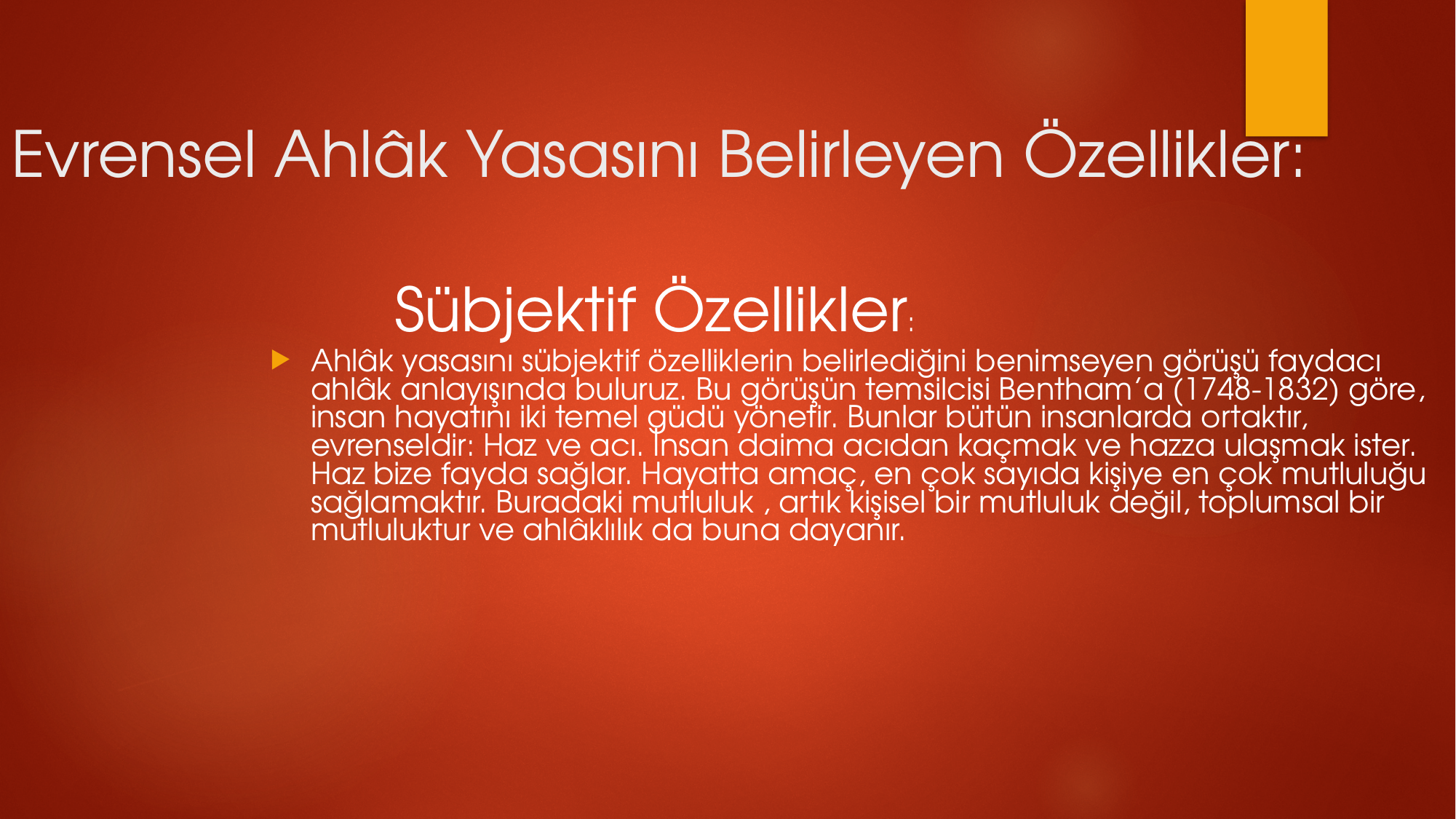

Evrensel Ahlâk Yasasını Belirleyen Özellikler:
Sübjektif Özellikler:
Ahlâk yasasını sübjektif özelliklerin belirlediğini benimseyen görüşü faydacı ahlâk anlayışında buluruz. Bu görüşün temsilcisi Bentham’a (1748-1832) göre, insan hayatını iki temel güdü yönetir. Bunlar bütün insanlarda ortaktır, evrenseldir: Haz ve acı. İnsan daima acıdan kaçmak ve hazza ulaşmak ister. Haz bize fayda sağlar. Hayatta amaç, en çok sayıda kişiye en çok mutluluğu sağlamaktır. Buradaki mutluluk , artık kişisel bir mutluluk değil, toplumsal bir mutluluktur ve ahlâklılık da buna dayanır.